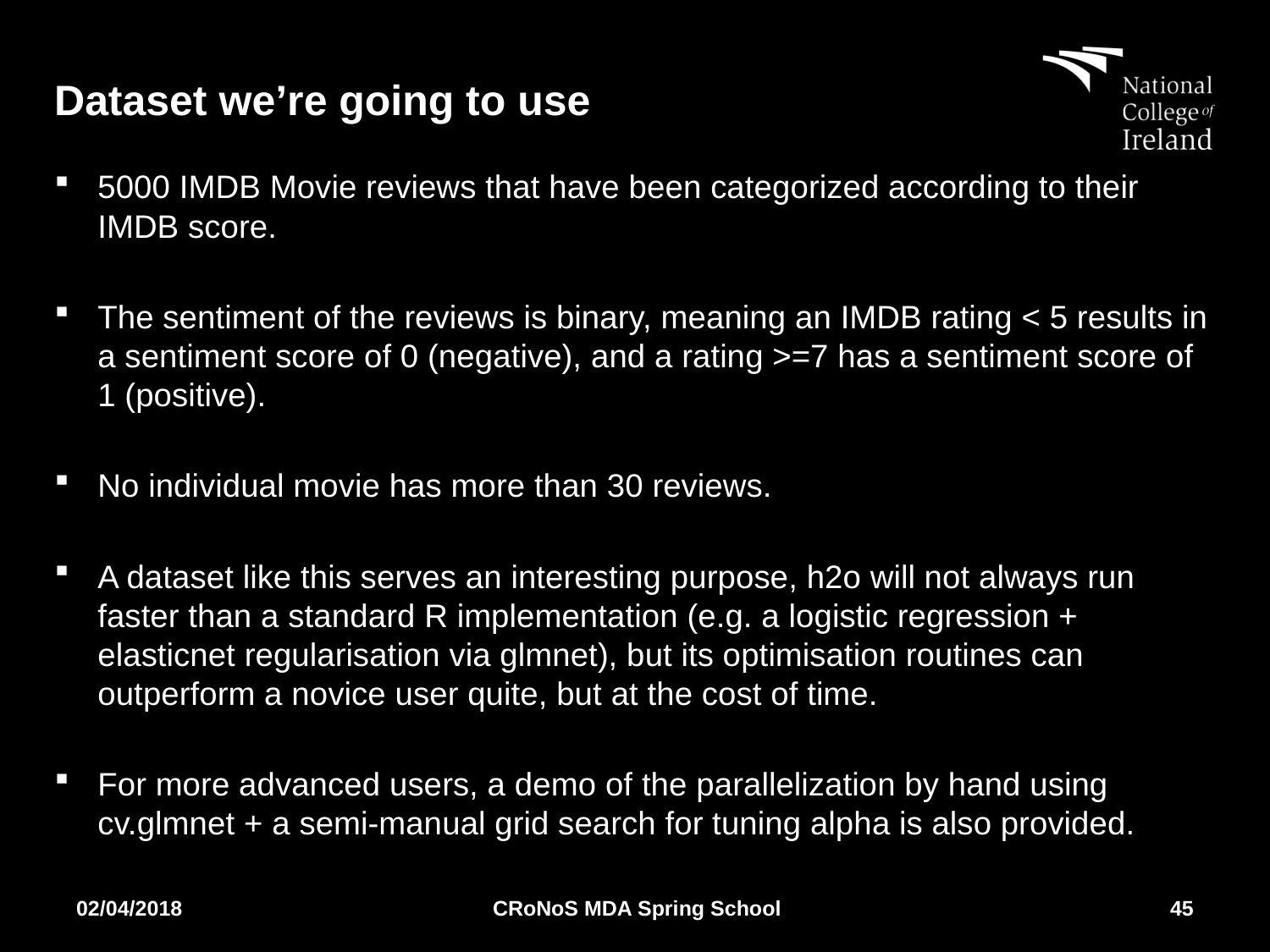

# Dataset we’re going to use
5000 IMDB Movie reviews that have been categorized according to their IMDB score.

The sentiment of the reviews is binary, meaning an IMDB rating < 5 results in a sentiment score of 0 (negative), and a rating >=7 has a sentiment score of 1 (positive).

No individual movie has more than 30 reviews.

A dataset like this serves an interesting purpose, h2o will not always run faster than a standard R implementation (e.g. a logistic regression + elasticnet regularisation via glmnet), but its optimisation routines can outperform a novice user quite, but at the cost of time.

For more advanced users, a demo of the parallelization by hand using cv.glmnet + a semi-manual grid search for tuning alpha is also provided.
02/04/2018
CRoNoS MDA Spring School
45